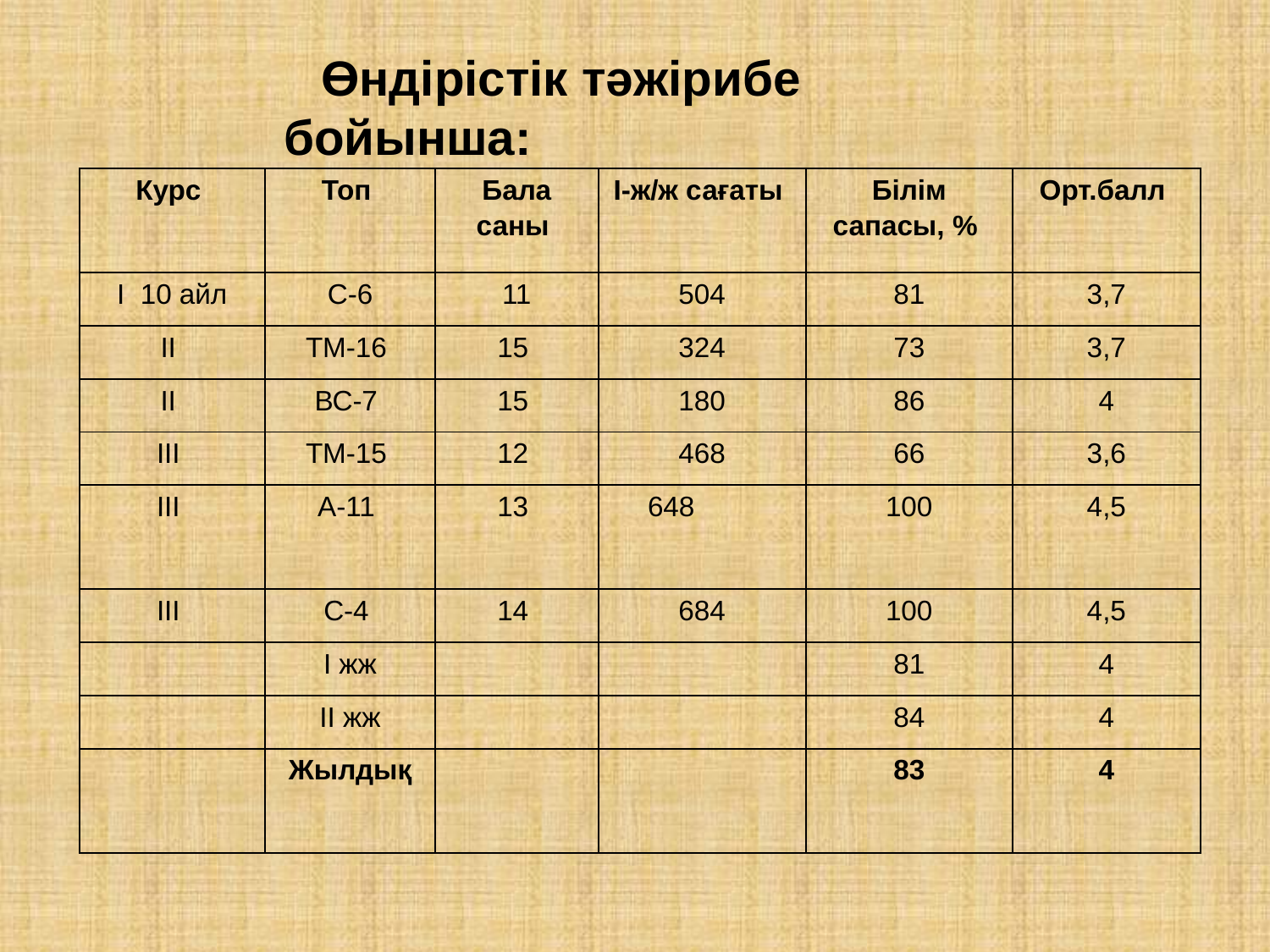

Өндірістік тәжірибе бойынша:

| Курс | Топ | Бала саны | І-ж/ж сағаты | Білім сапасы, % | Орт.балл |
| --- | --- | --- | --- | --- | --- |
| І 10 айл | С-6 | 11 | 504 | 81 | 3,7 |
| ІІ | ТМ-16 | 15 | 324 | 73 | 3,7 |
| ІІ | ВС-7 | 15 | 180 | 86 | 4 |
| ІІІ | ТМ-15 | 12 | 468 | 66 | 3,6 |
| ІІІ | А-11 | 13 | 648 | 100 | 4,5 |
| ІІІ | С-4 | 14 | 684 | 100 | 4,5 |
|  | І жж |  |  | 81 | 4 |
|  | ІІ жж |  |  | 84 | 4 |
|  | Жылдық |  |  | 83 | 4 |